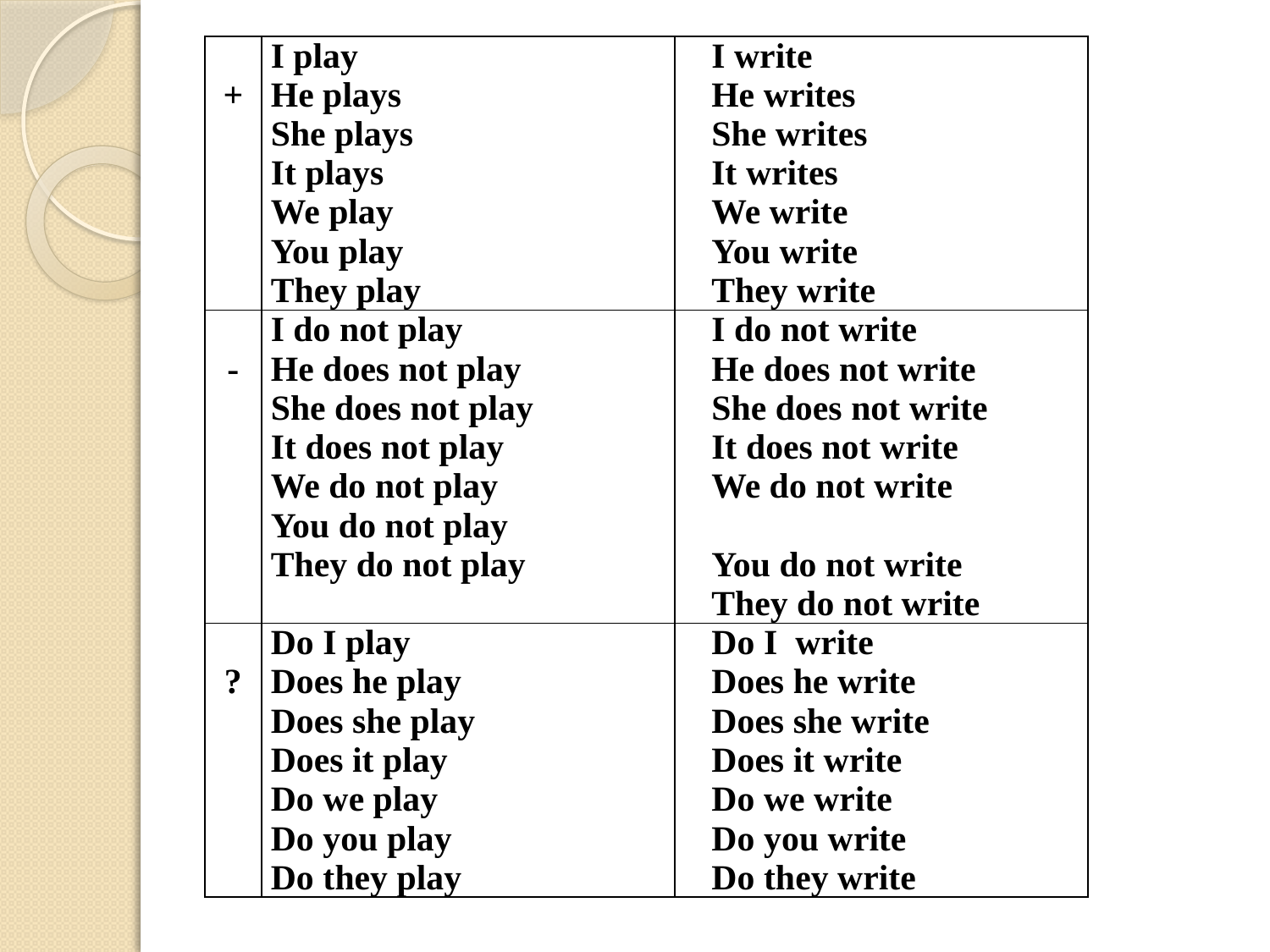

| + | I play He plays She plays It plays We play You play They play | I write He writes She writes It writes We write You write They write |
| --- | --- | --- |
| - | I do not play He does not play She does not play It does not play We do not play You do not play They do not play | I do not write He does not write She does not write It does not write We do not write You do not write They do not write |
| ? | Do I play Does he play Does she play Does it play Do we play Do you play Do they play | Do I write Does he write Does she write Does it write Do we write Do you write Do they write |